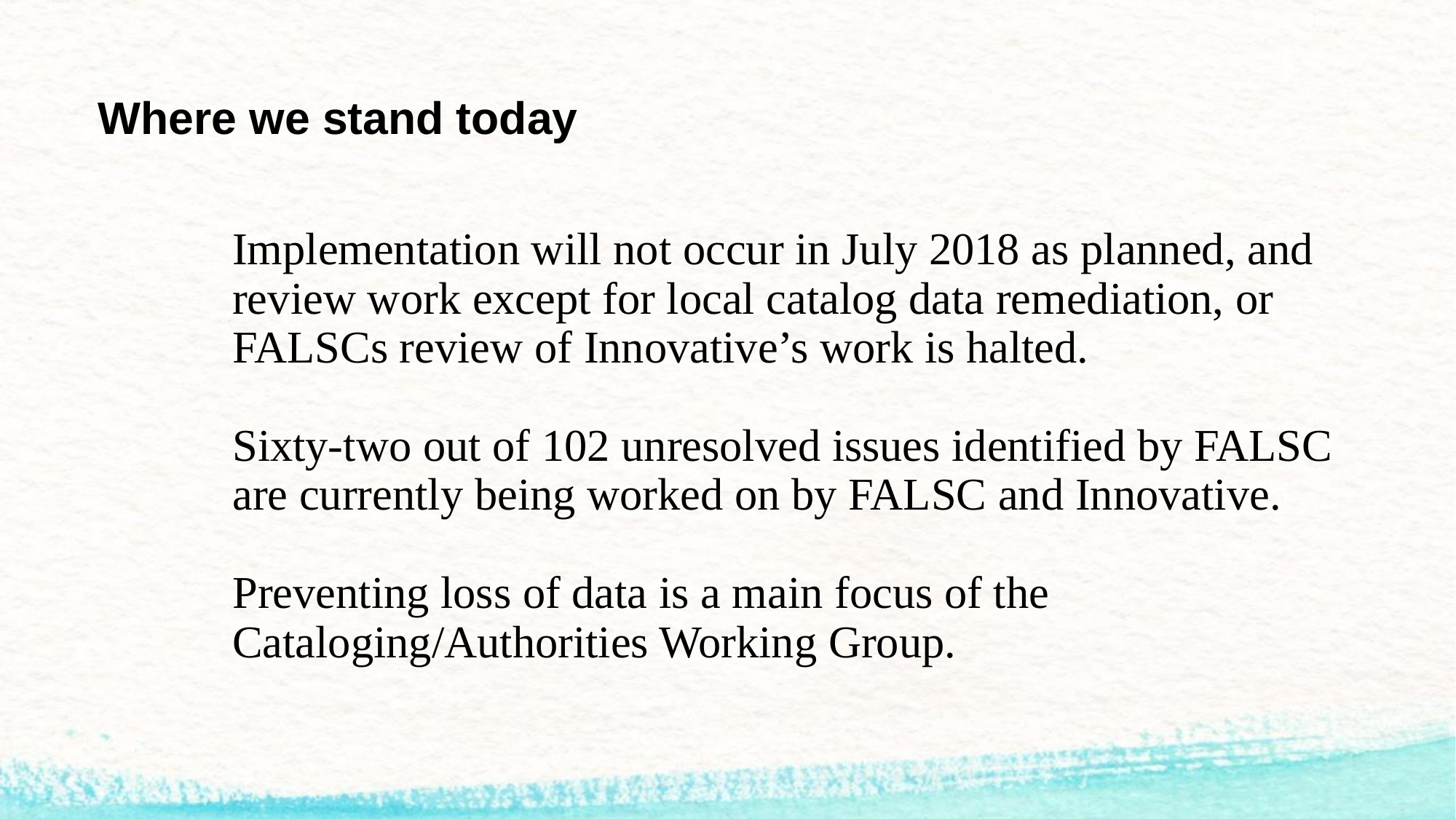

Where we stand today
# Implementation will not occur in July 2018 as planned, and review work except for local catalog data remediation, or FALSCs review of Innovative’s work is halted.

Sixty-two out of 102 unresolved issues identified by FALSC are currently being worked on by FALSC and Innovative.

Preventing loss of data is a main focus of the Cataloging/Authorities Working Group.